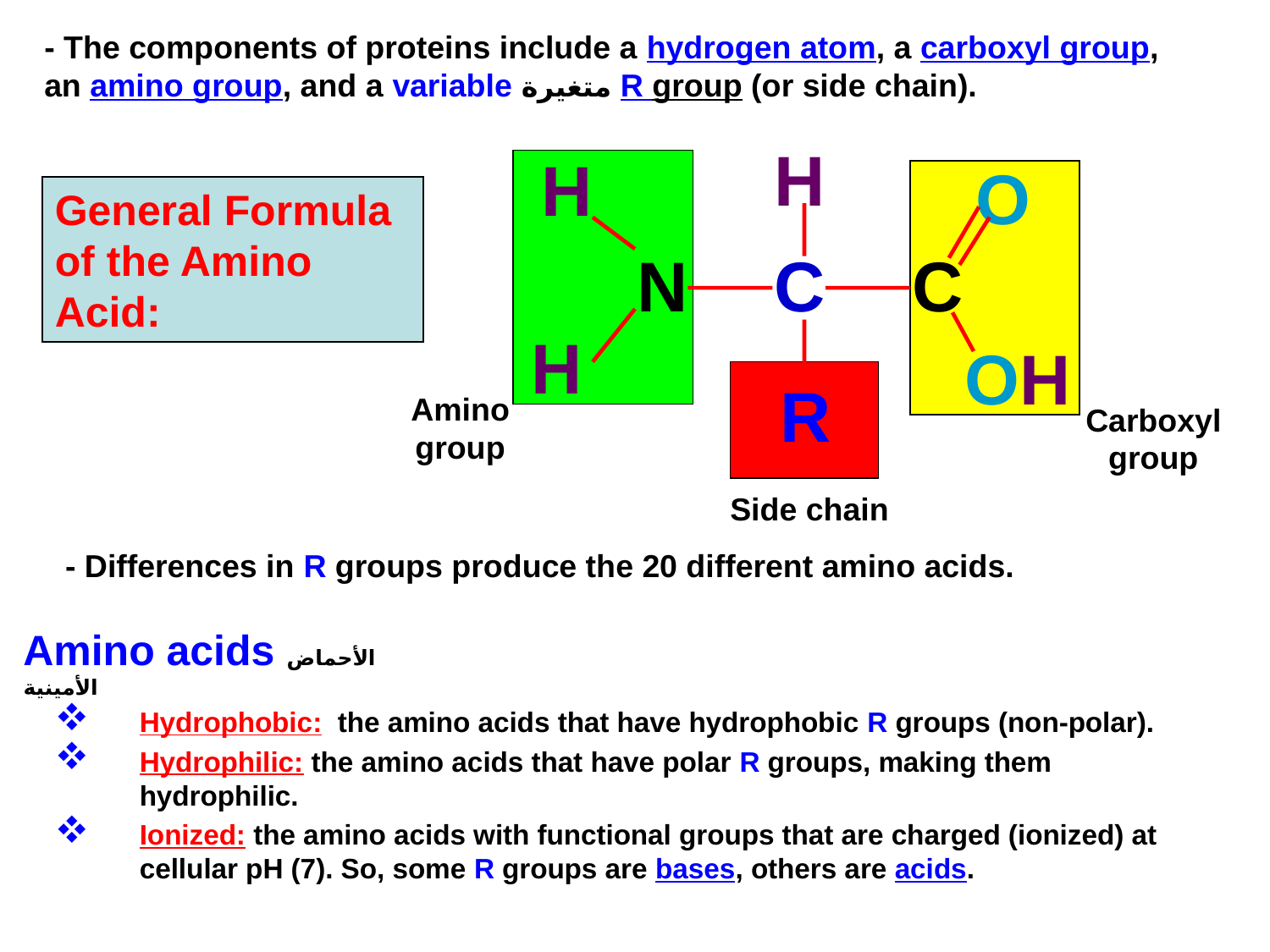

- The components of proteins include a hydrogen atom, a carboxyl group, an amino group, and a variable متغيرة R group (or side chain).
H
H

N

H
O

C
C

OH
R

Amino group

Carboxyl group
General Formula of the Amino Acid:

Side chain
- Differences in R groups produce the 20 different amino acids.
Amino acids الأحماض الأمينية
Hydrophobic:  the amino acids that have hydrophobic R groups (non-polar).
Hydrophilic: the amino acids that have polar R groups, making them hydrophilic.
Ionized: the amino acids with functional groups that are charged (ionized) at cellular pH (7). So, some R groups are bases, others are acids.